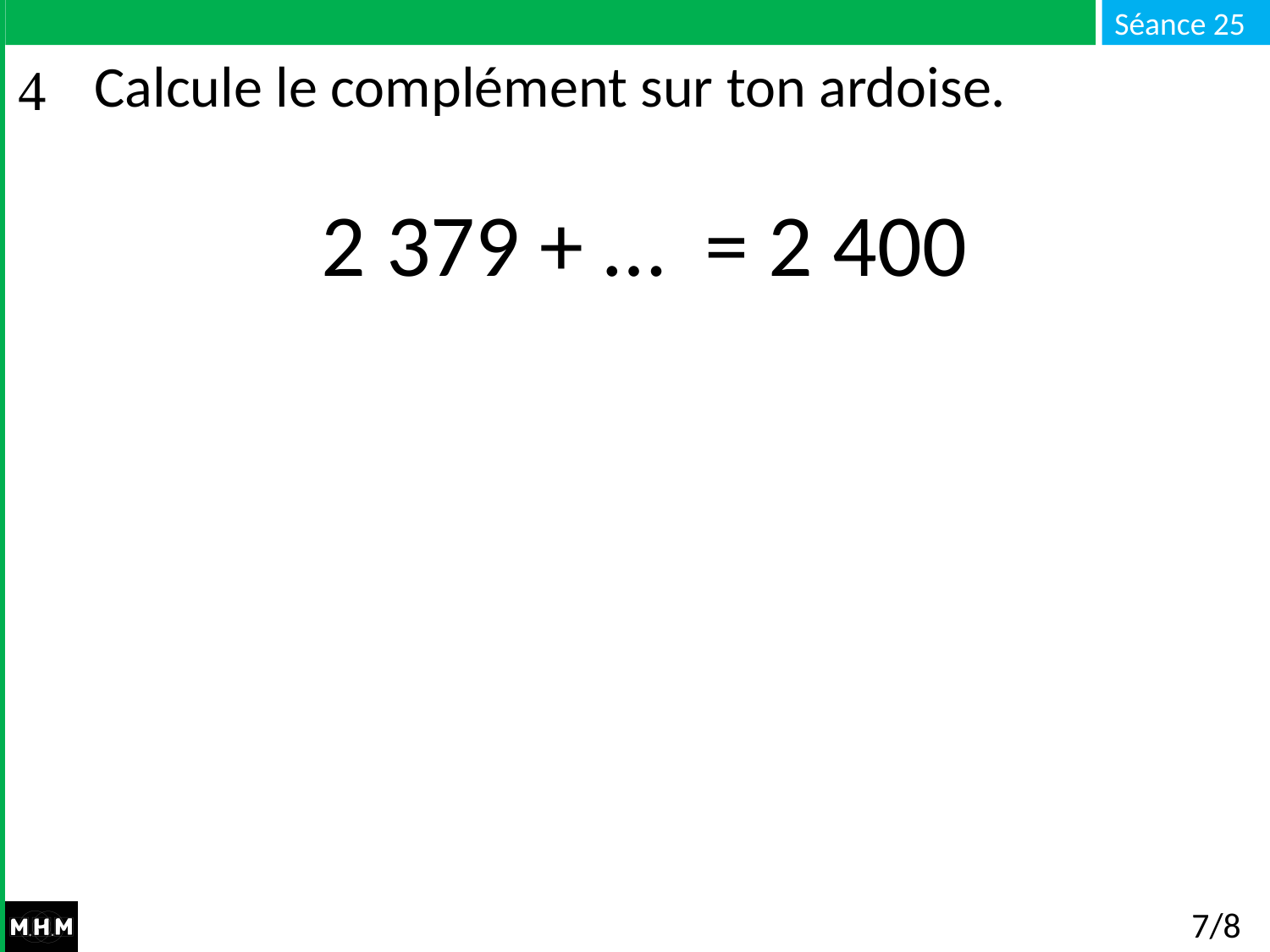

# Calcule le complément sur ton ardoise.
2 379 + …  = 2 400
7/8